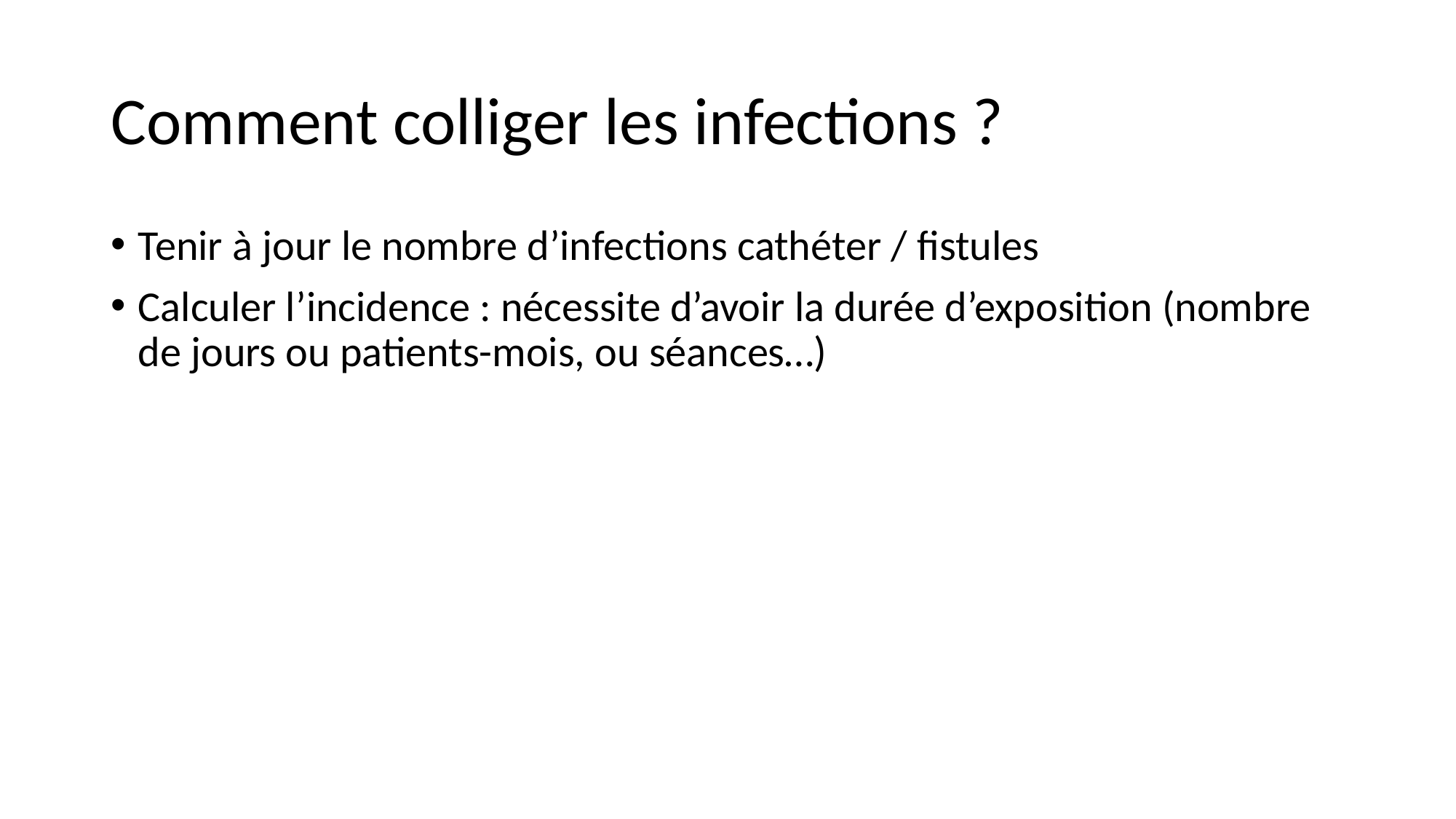

# Comment colliger les infections ?
Tenir à jour le nombre d’infections cathéter / fistules
Calculer l’incidence : nécessite d’avoir la durée d’exposition (nombre de jours ou patients-mois, ou séances…)